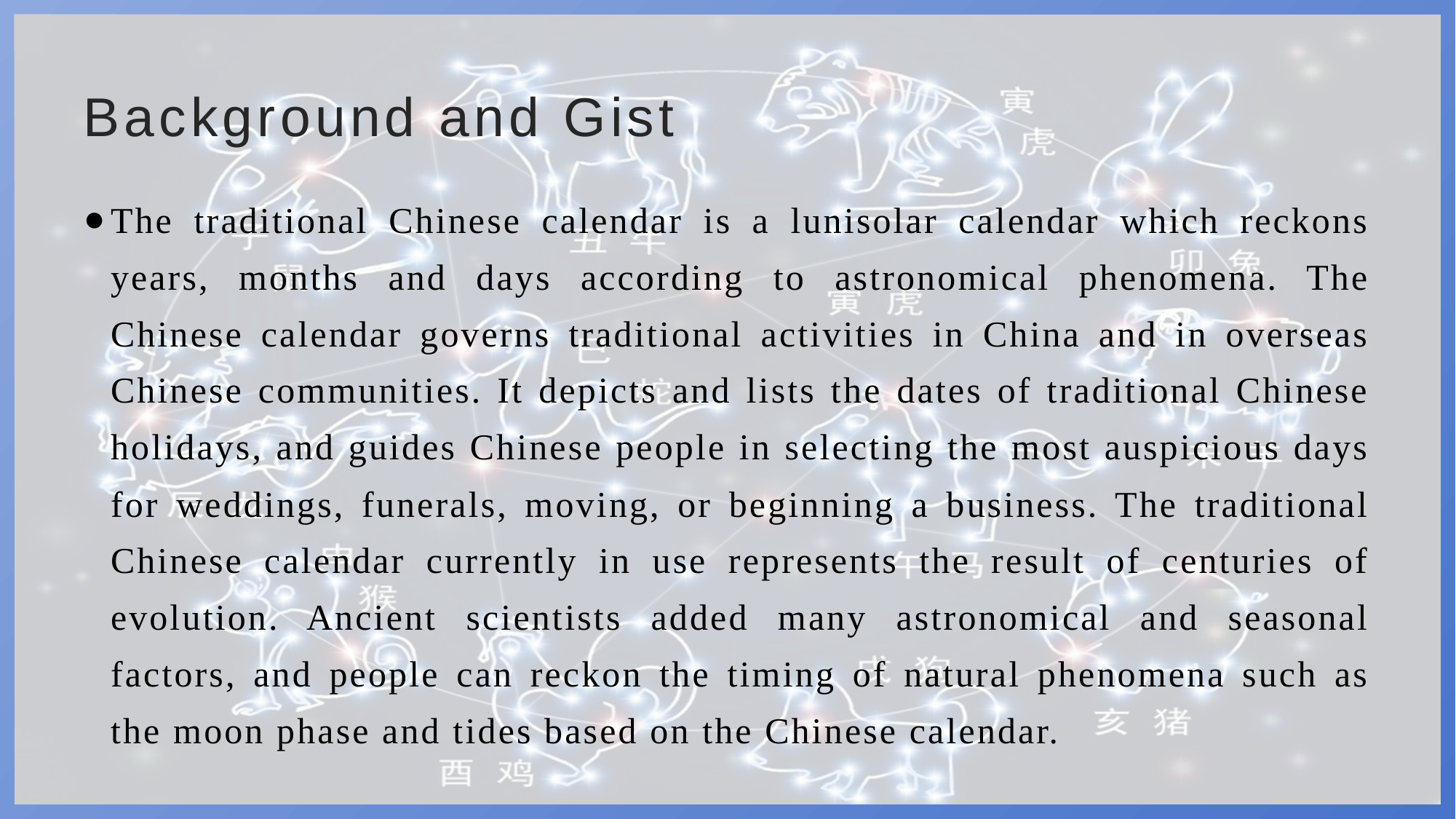

# Background and Gist
The traditional Chinese calendar is a lunisolar calendar which reckons years, months and days according to astronomical phenomena. The Chinese calendar governs traditional activities in China and in overseas Chinese communities. It depicts and lists the dates of traditional Chinese holidays, and guides Chinese people in selecting the most auspicious days for weddings, funerals, moving, or beginning a business. The traditional Chinese calendar currently in use represents the result of centuries of evolution. Ancient scientists added many astronomical and seasonal factors, and people can reckon the timing of natural phenomena such as the moon phase and tides based on the Chinese calendar.